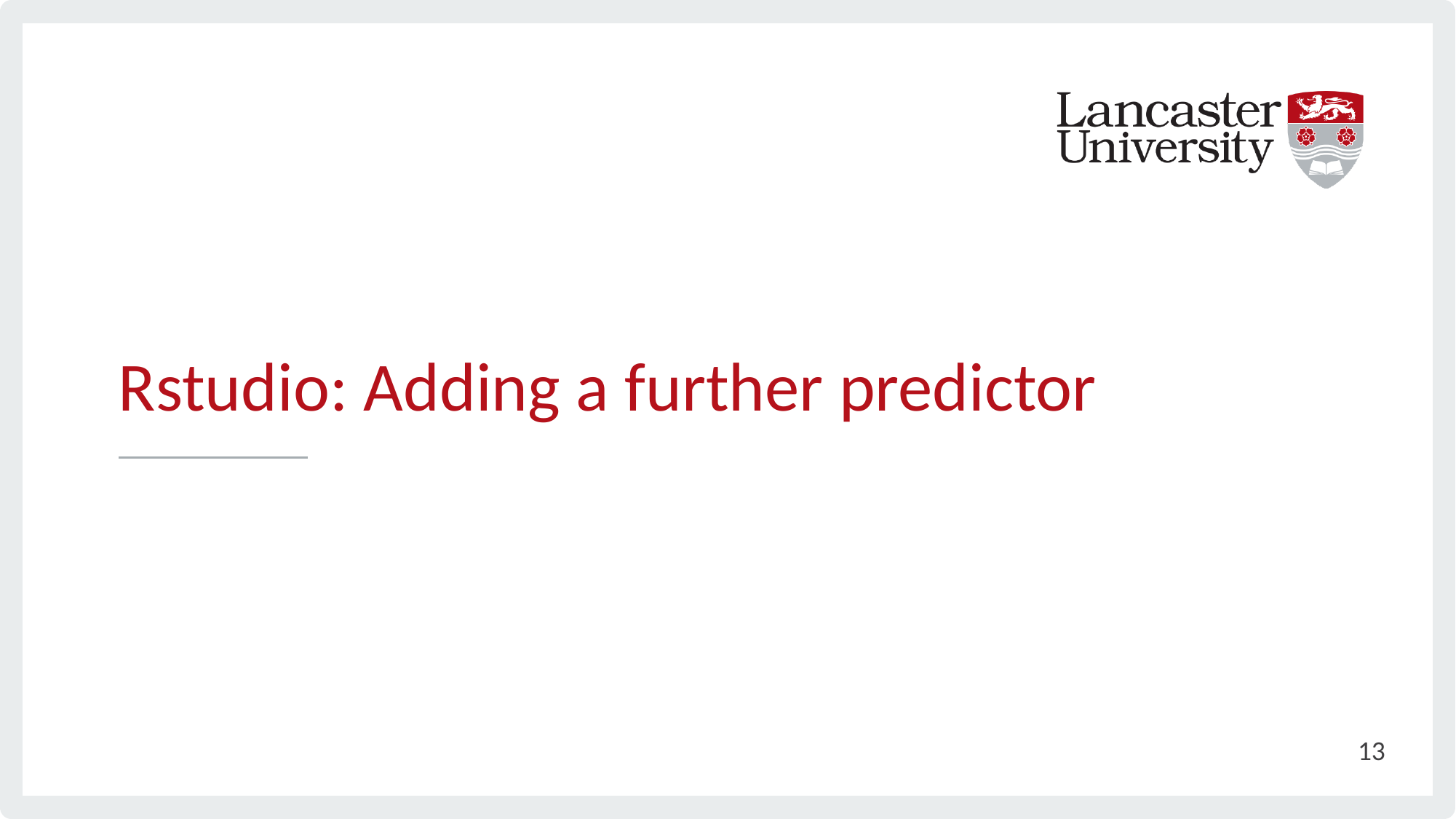

# Rstudio: Adding a further predictor
13